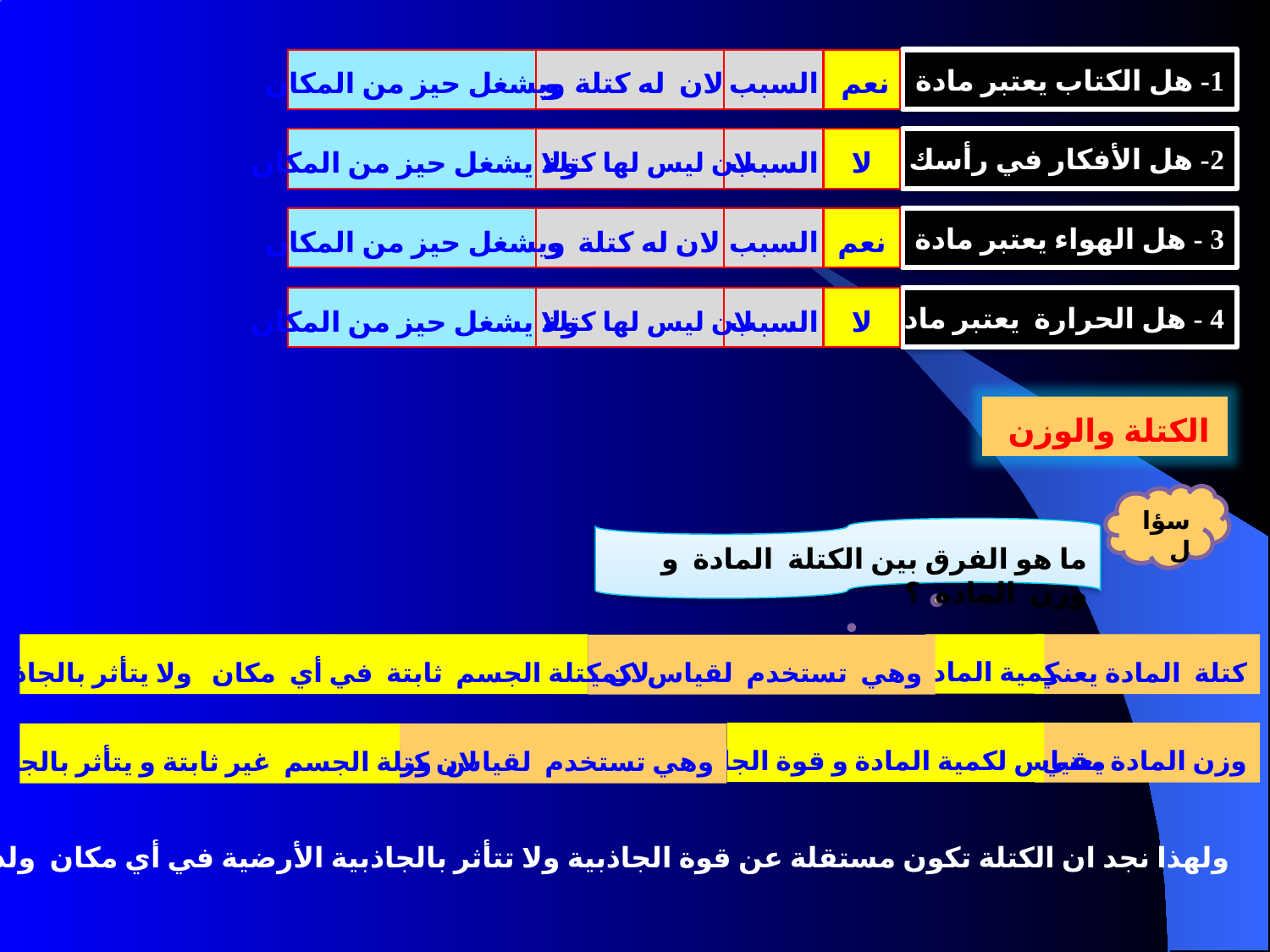

ويشغل حيز من المكان

لان  له كتلة  و

السبب

نعم
1- هل الكتاب يعتبر مادة

ولا يشغل حيز من المكان

لان ليس لها كتلة  و

السبب

لا
2- هل الأفكار في رأسك تعتبر مادة

ويشغل حيز من المكان

لان له كتلة  و

السبب

نعم
3 - هل الهواء يعتبر مادة

ولا يشغل حيز من المكان

لان ليس لها كتلة  و

السبب

لا
4 - هل الحرارة  يعتبر مادة

الكتلة والوزن
سؤال
ما هو الفرق بين الكتلة  المادة  و  وزن  المادة  ؟

لان كتلة الجسم  ثابتة  في أي  مكان   ولا يتأثر بالجاذبية

كمية المادة

كتلة  المادة يعني  بها

وهي  تستخدم  لقياس  كمية  المادة

مقياس لكمية المادة و قوة الجاذبية

وزن المادة يعني  بها

لان كتلة الجسم  غير ثابتة و يتأثر بالجاذبية

وهي تستخدم  لقياس  وزن المادة
ولهذا نجد ان الكتلة تكون مستقلة عن قوة الجاذبية ولا تتأثر بالجاذبية الأرضية في أي مكان  ولذالك تستعمل الكتلة كمقياس للمادة  .